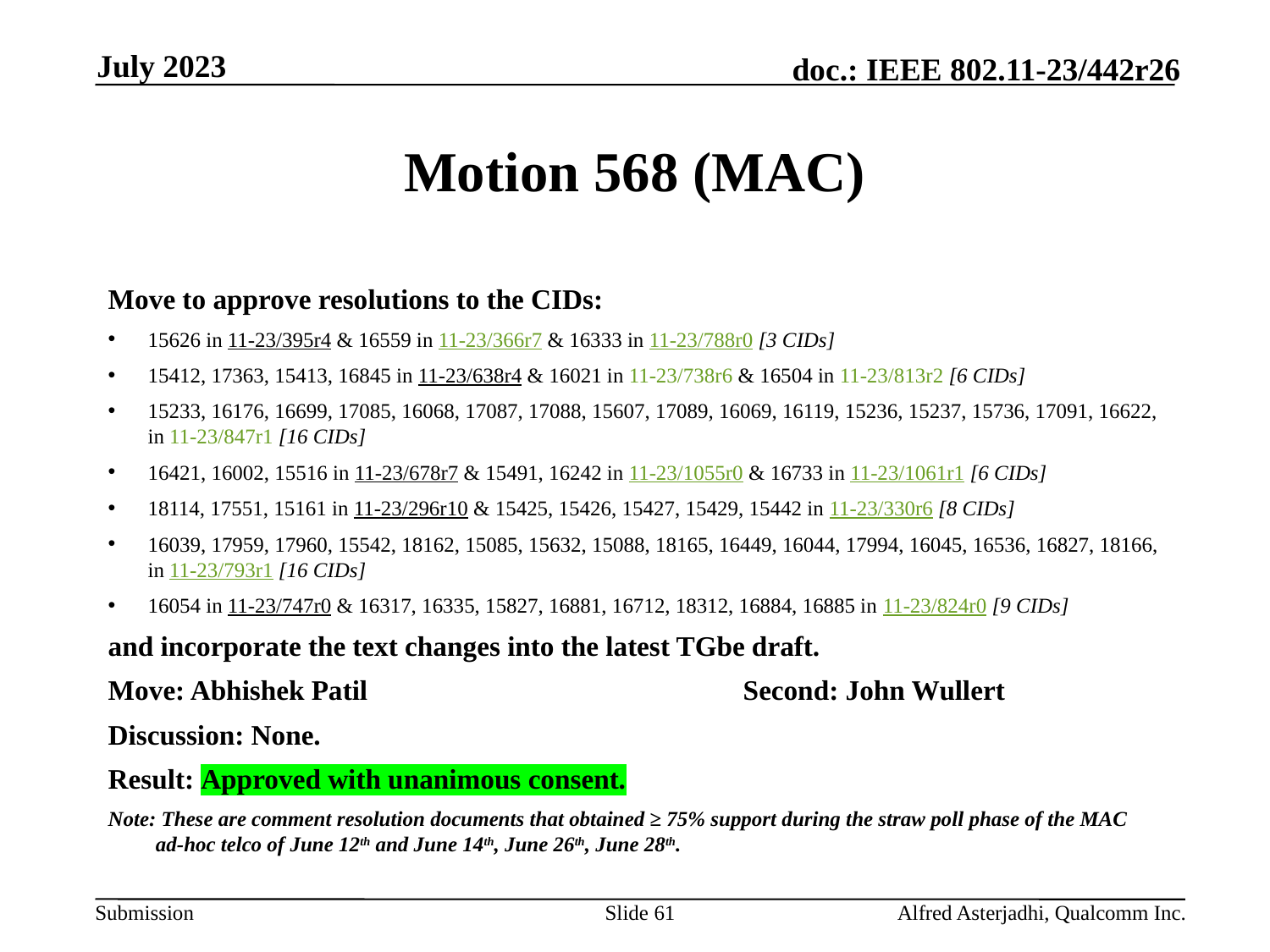

July 2023
# Motion 568 (MAC)
Move to approve resolutions to the CIDs:
15626 in 11-23/395r4 & 16559 in 11-23/366r7 & 16333 in 11-23/788r0 [3 CIDs]
15412, 17363, 15413, 16845 in 11-23/638r4 & 16021 in 11-23/738r6 & 16504 in 11-23/813r2 [6 CIDs]
15233, 16176, 16699, 17085, 16068, 17087, 17088, 15607, 17089, 16069, 16119, 15236, 15237, 15736, 17091, 16622, in 11-23/847r1 [16 CIDs]
16421, 16002, 15516 in 11-23/678r7 & 15491, 16242 in 11-23/1055r0 & 16733 in 11-23/1061r1 [6 CIDs]
18114, 17551, 15161 in 11-23/296r10 & 15425, 15426, 15427, 15429, 15442 in 11-23/330r6 [8 CIDs]
16039, 17959, 17960, 15542, 18162, 15085, 15632, 15088, 18165, 16449, 16044, 17994, 16045, 16536, 16827, 18166, in 11-23/793r1 [16 CIDs]
16054 in 11-23/747r0 & 16317, 16335, 15827, 16881, 16712, 18312, 16884, 16885 in 11-23/824r0 [9 CIDs]
and incorporate the text changes into the latest TGbe draft.
Move: Abhishek Patil 			Second: John Wullert
Discussion: None.
Result: Approved with unanimous consent.
Note: These are comment resolution documents that obtained ≥ 75% support during the straw poll phase of the MAC ad-hoc telco of June 12th and June 14th, June 26th, June 28th.
Slide 61
Alfred Asterjadhi, Qualcomm Inc.